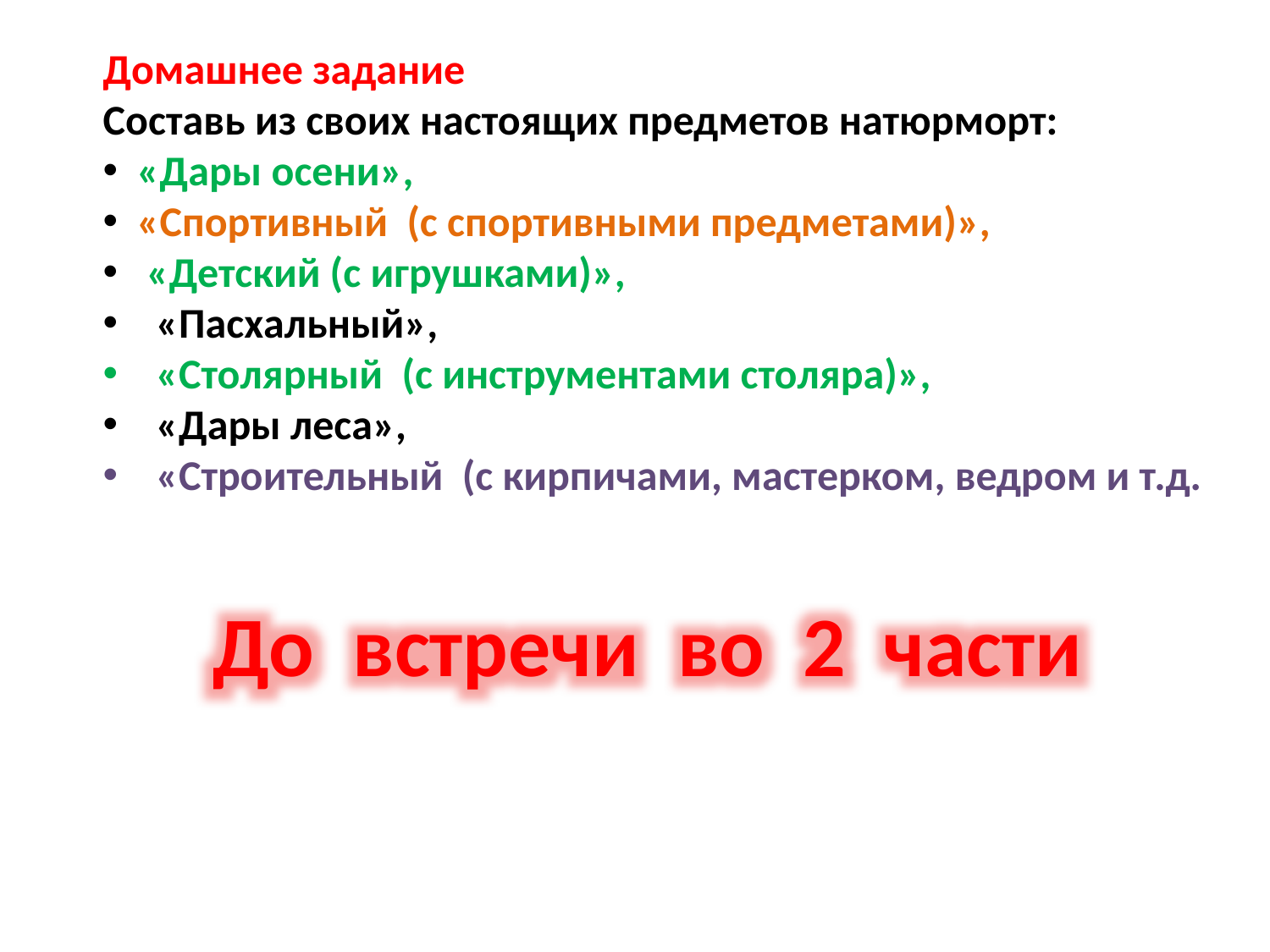

Домашнее задание
Составь из своих настоящих предметов натюрморт:
  «Дары осени»,
  «Спортивный  (с спортивными предметами)»,
   «Детский (с игрушками)»,
    «Пасхальный»,
    «Столярный  (с инструментами столяра)»,
    «Дары леса»,
    «Строительный  (с кирпичами, мастерком, ведром и т.д.
До  встречи  во  2  части